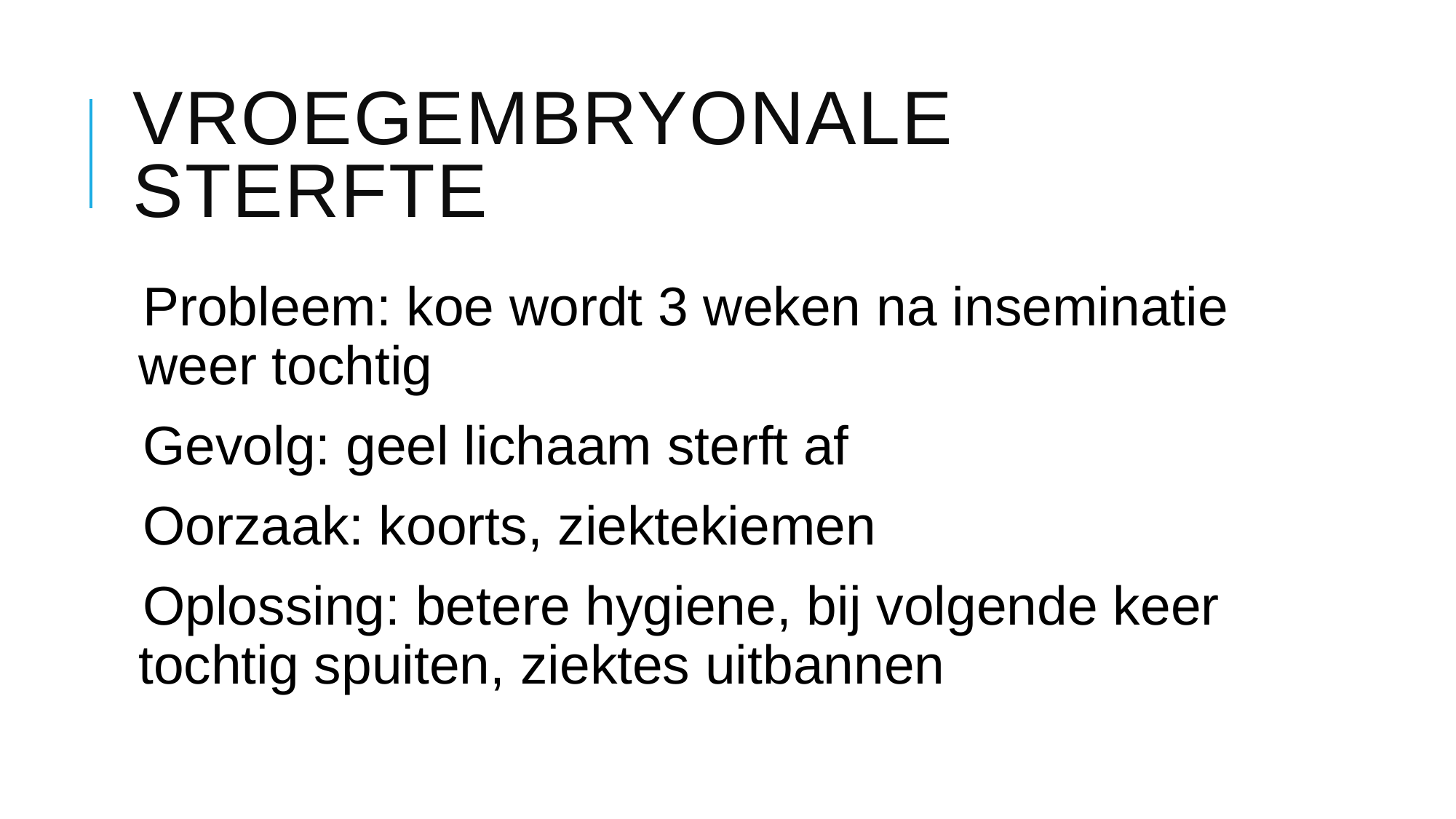

# Vroegembryonale sterfte
Probleem: koe wordt 3 weken na inseminatie weer tochtig
Gevolg: geel lichaam sterft af
Oorzaak: koorts, ziektekiemen
Oplossing: betere hygiene, bij volgende keer tochtig spuiten, ziektes uitbannen